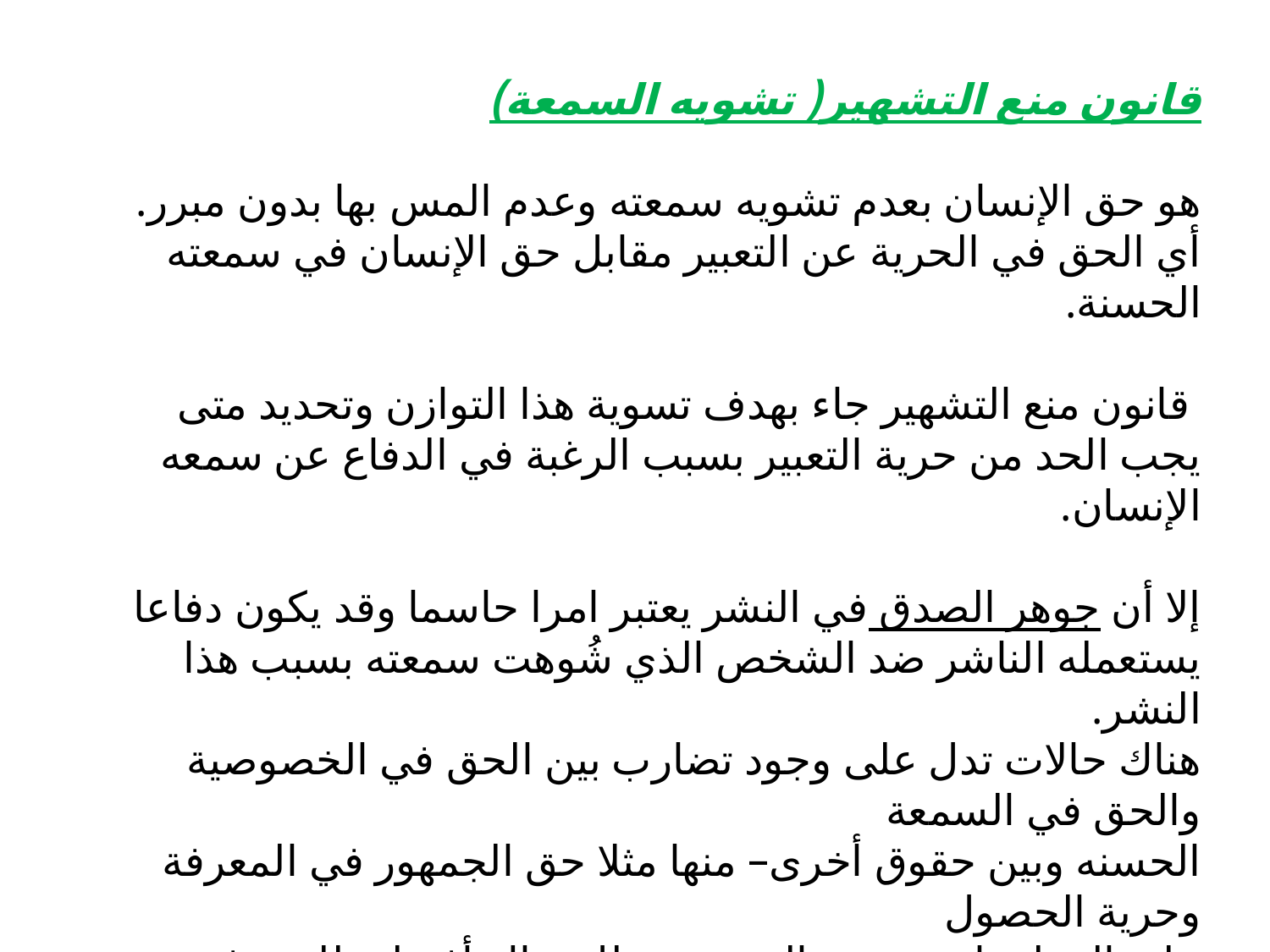

قانون منع التشهير( تشويه السمعة)

هو حق الإنسان بعدم تشويه سمعته وعدم المس بها بدون مبرر.
أي الحق في الحرية عن التعبير مقابل حق الإنسان في سمعته الحسنة.

 قانون منع التشهير جاء بهدف تسوية هذا التوازن وتحديد متى يجب الحد من حرية التعبير بسبب الرغبة في الدفاع عن سمعه الإنسان.

إلا أن جوهر الصدق في النشر يعتبر امرا حاسما وقد يكون دفاعا يستعمله الناشر ضد الشخص الذي شُوهت سمعته بسبب هذا النشر.
هناك حالات تدل على وجود تضارب بين الحق في الخصوصية والحق في السمعة
الحسنه وبين حقوق أخرى– منها مثلا حق الجمهور في المعرفة وحرية الحصول
على المعلومات وحرية التعبير، وتظل هناك أفضلية للحق في الخصوصية والسمعة
الحسنه.